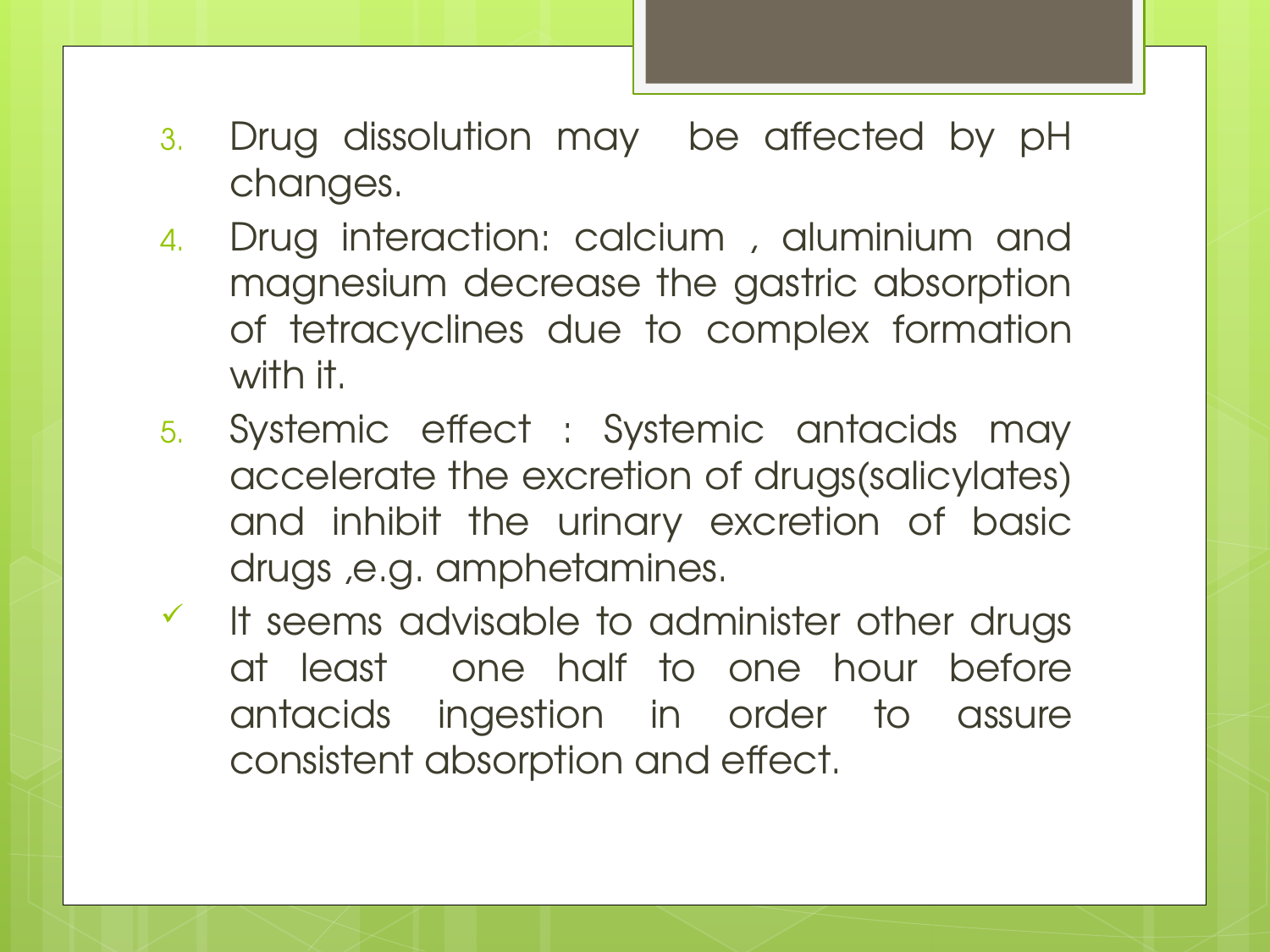

Drug dissolution may  be affected by pH changes.
Drug interaction: calcium , aluminium and magnesium decrease the gastric absorption of tetracyclines due to complex formation with it.
Systemic effect : Systemic antacids may accelerate the excretion of drugs(salicylates) and inhibit the urinary excretion of basic drugs ,e.g. amphetamines.
It seems advisable to administer other drugs at least  one half to one hour before antacids ingestion in order to assure consistent absorption and effect.